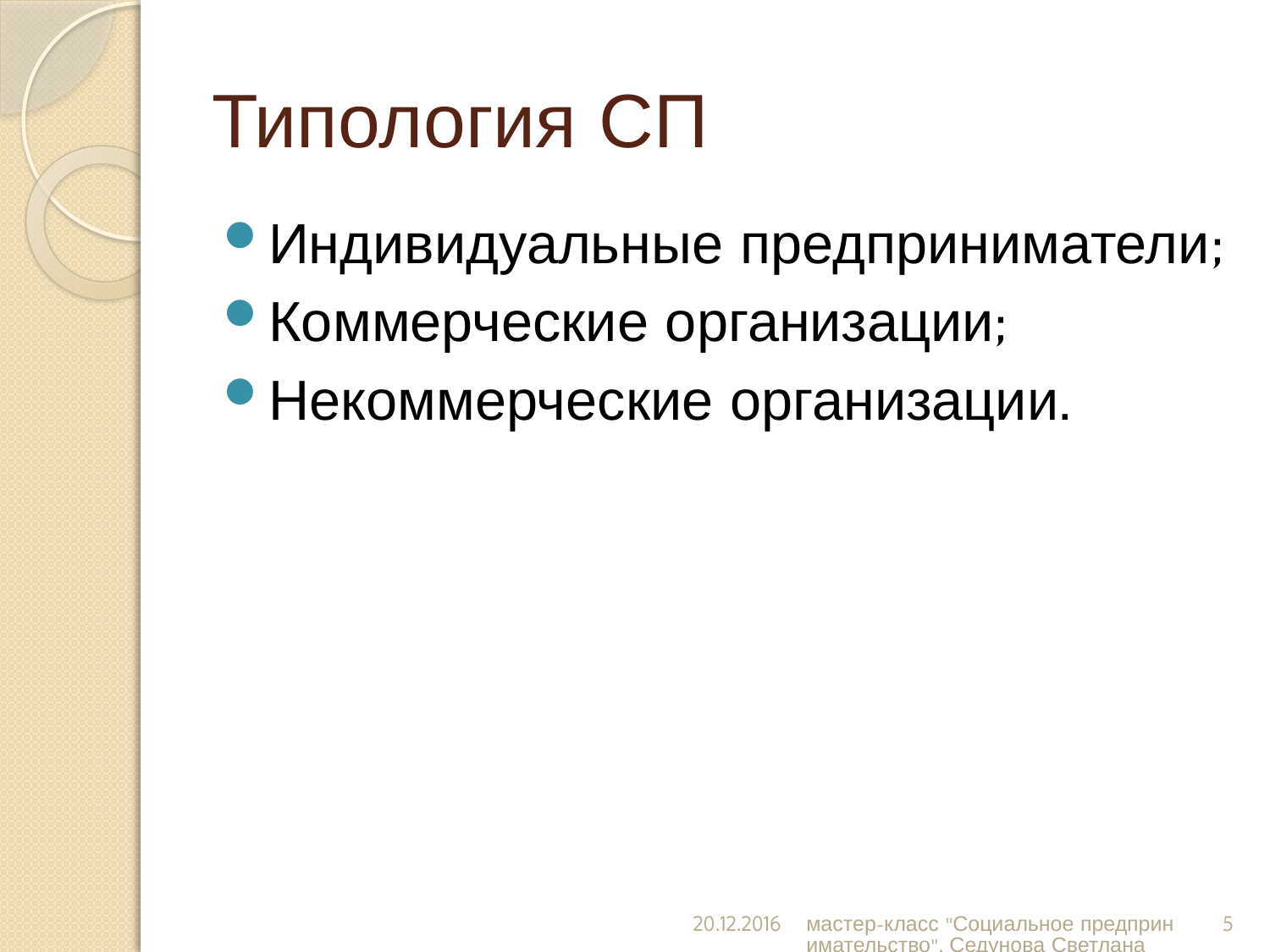

# Типология СП
Индивидуальные предприниматели;
Коммерческие организации;
Некоммерческие организации.

20.12.2016
мастер-класс "Социальное предпринимательство". Седунова Светлана
5